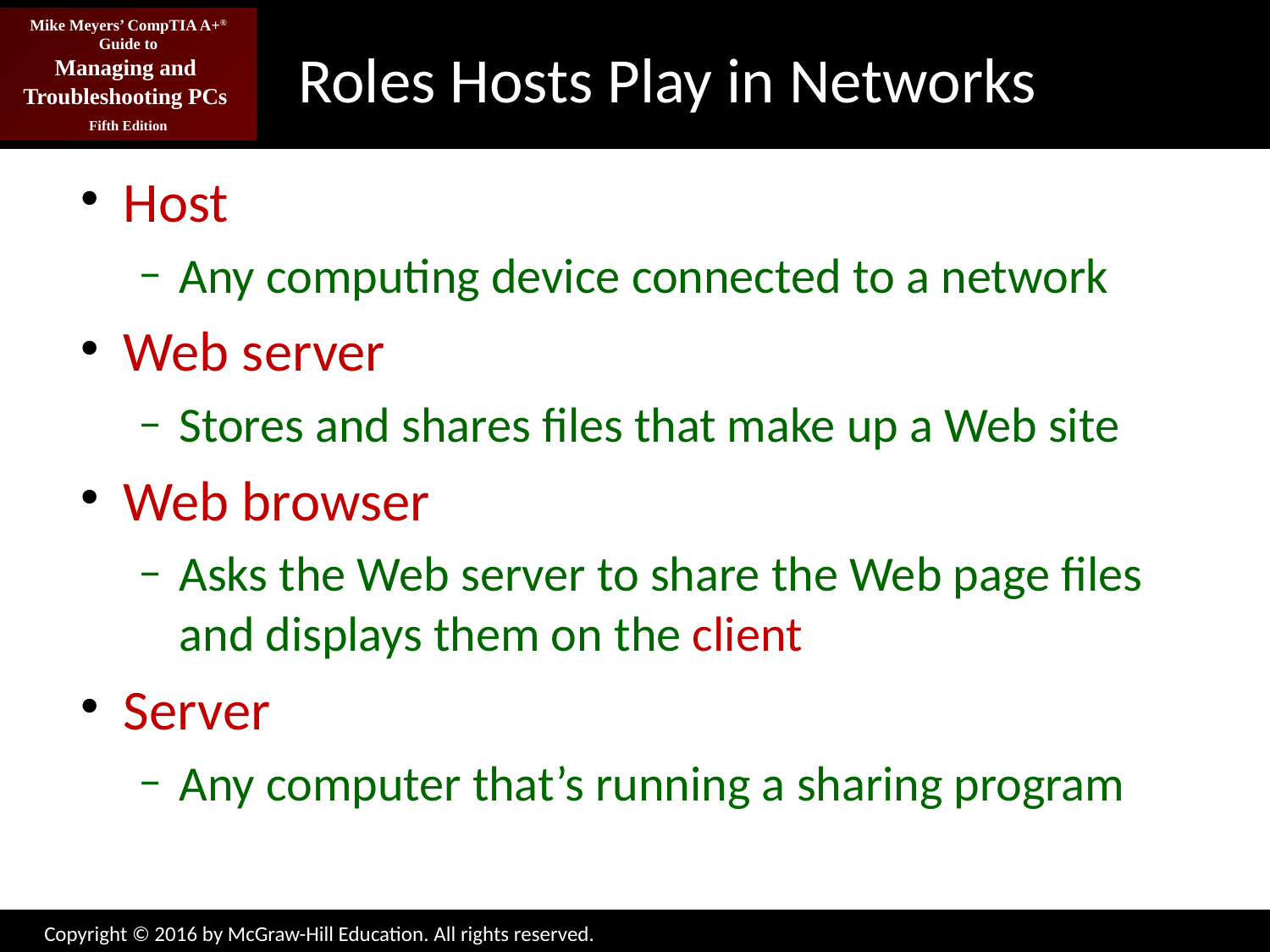

# Roles Hosts Play in Networks
Host
Any computing device connected to a network
Web server
Stores and shares files that make up a Web site
Web browser
Asks the Web server to share the Web page files and displays them on the client
Server
Any computer that’s running a sharing program